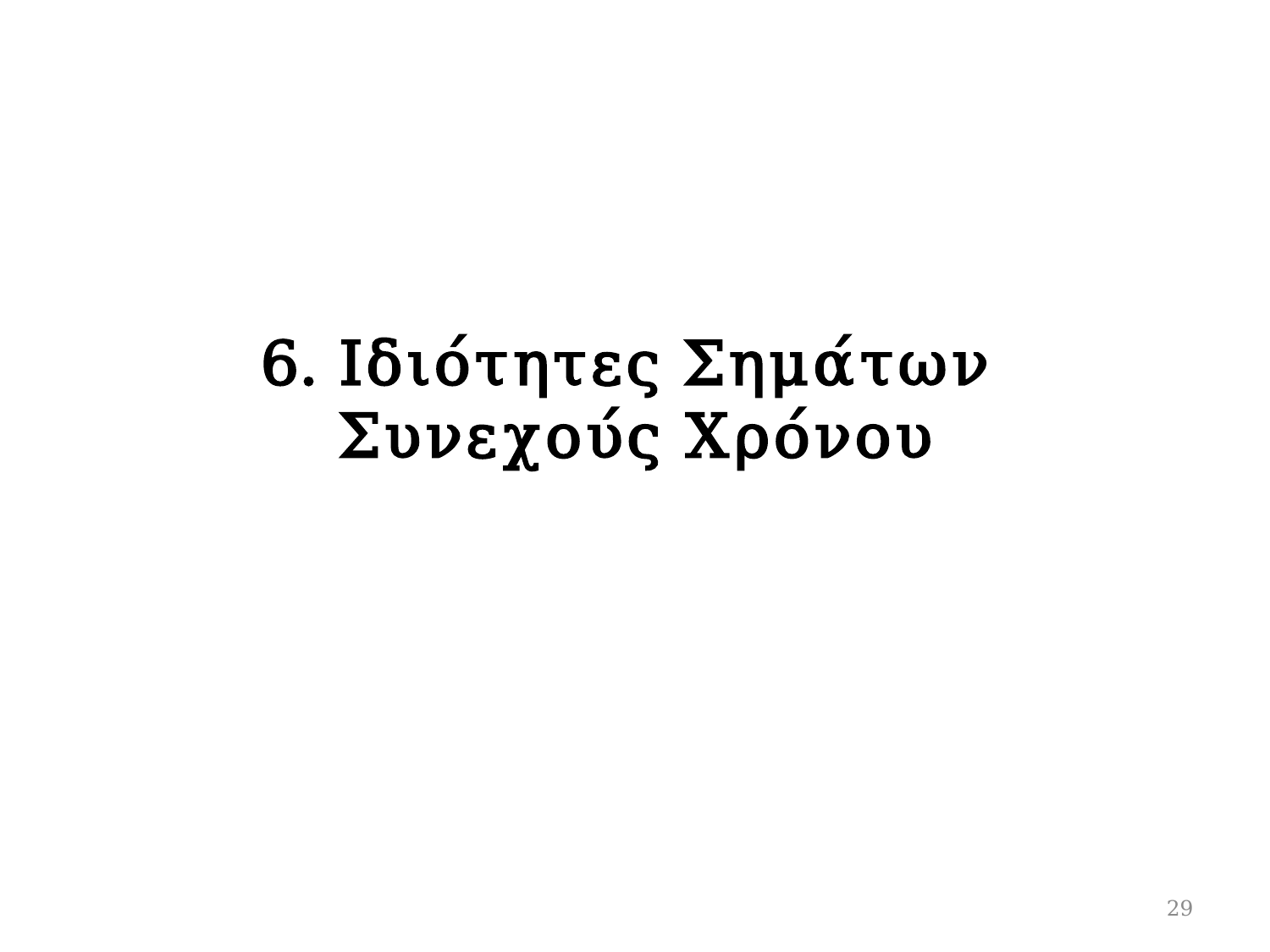

# 6. Ιδιότητες Σημάτων Συνεχούς Χρόνου
29